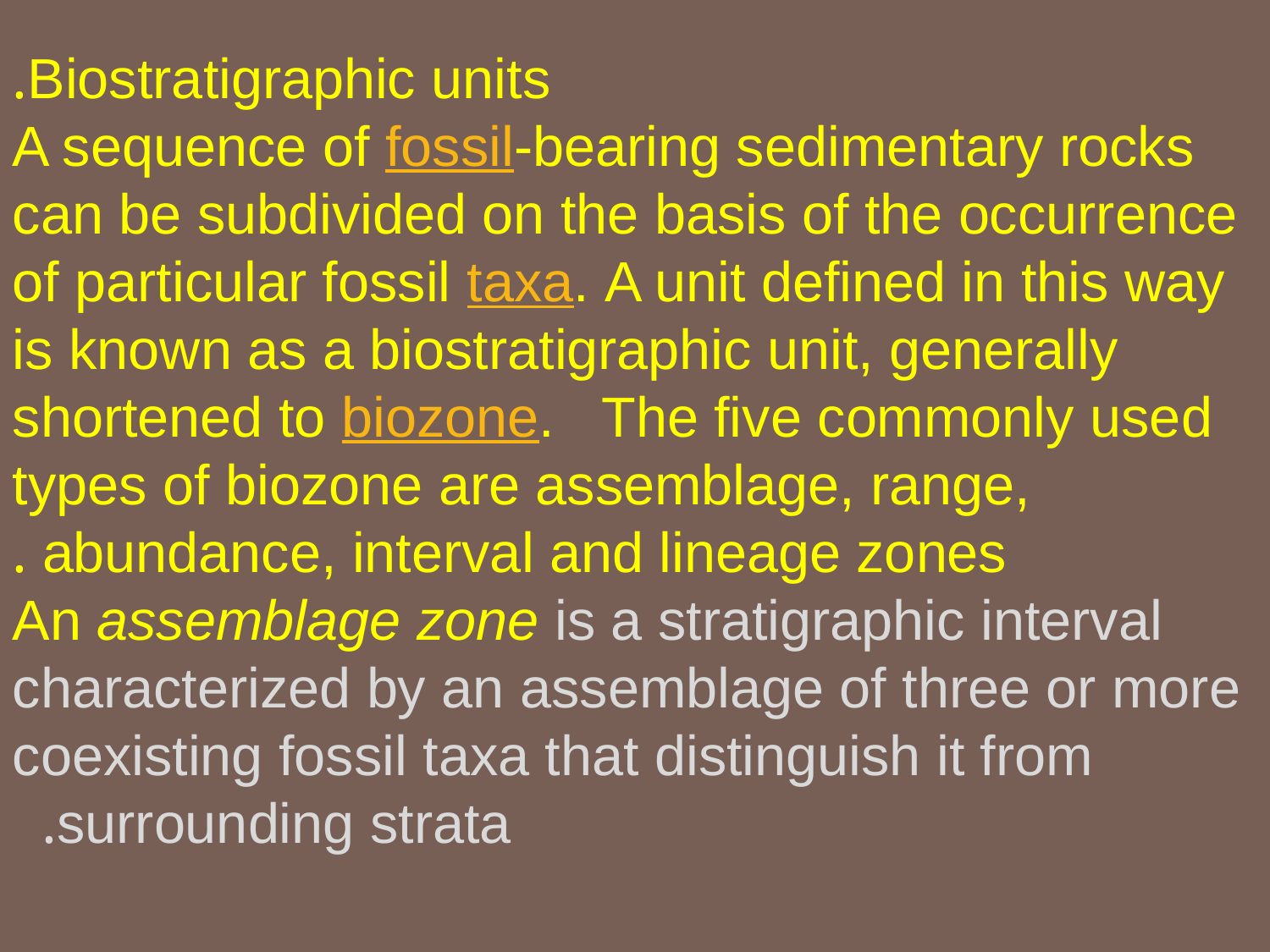

Biostratigraphic units.
A sequence of fossil-bearing sedimentary rocks can be subdivided on the basis of the occurrence of particular fossil taxa. A unit defined in this way is known as a biostratigraphic unit, generally shortened to biozone.   The five commonly used types of biozone are assemblage, range, abundance, interval and lineage zones .
An assemblage zone is a stratigraphic interval characterized by an assemblage of three or more coexisting fossil taxa that distinguish it from surrounding strata.